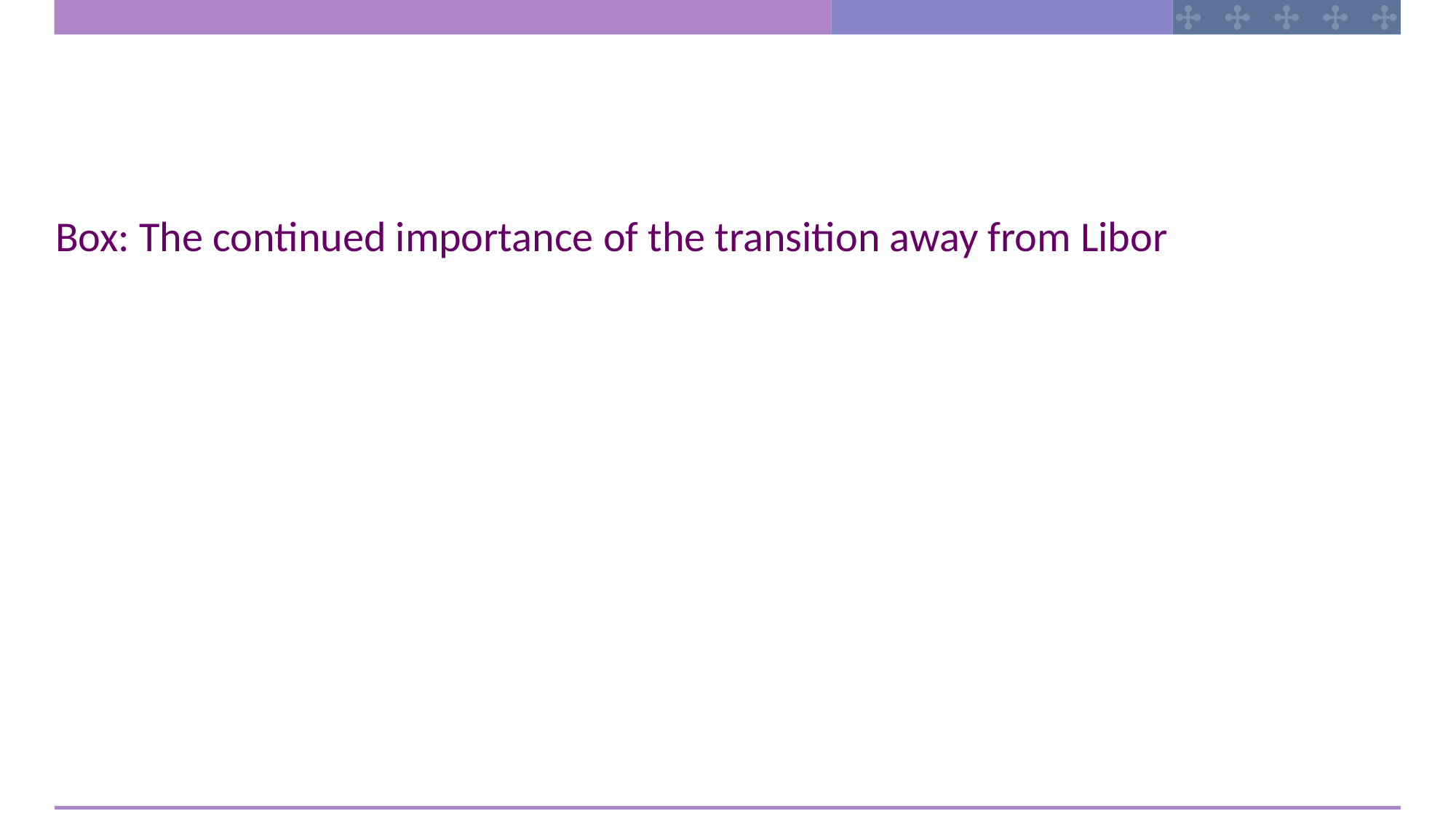

Box: The continued importance of the transition away from Libor